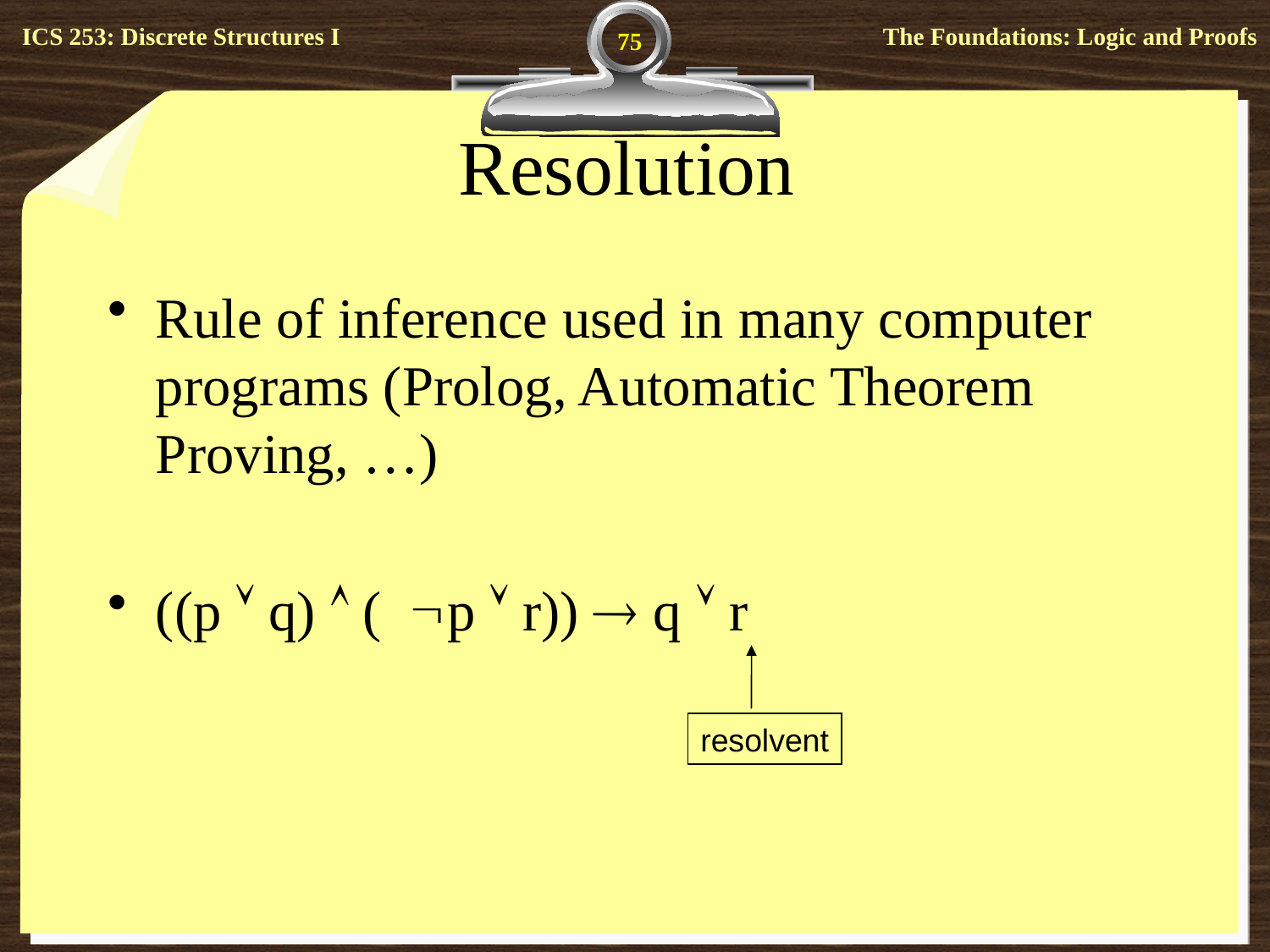

75
# Resolution
Rule of inference used in many computer programs (Prolog, Automatic Theorem Proving, …)

((p ∨ q) ∧ ( ¬p ∨ r)) → q ∨ r

resolvent